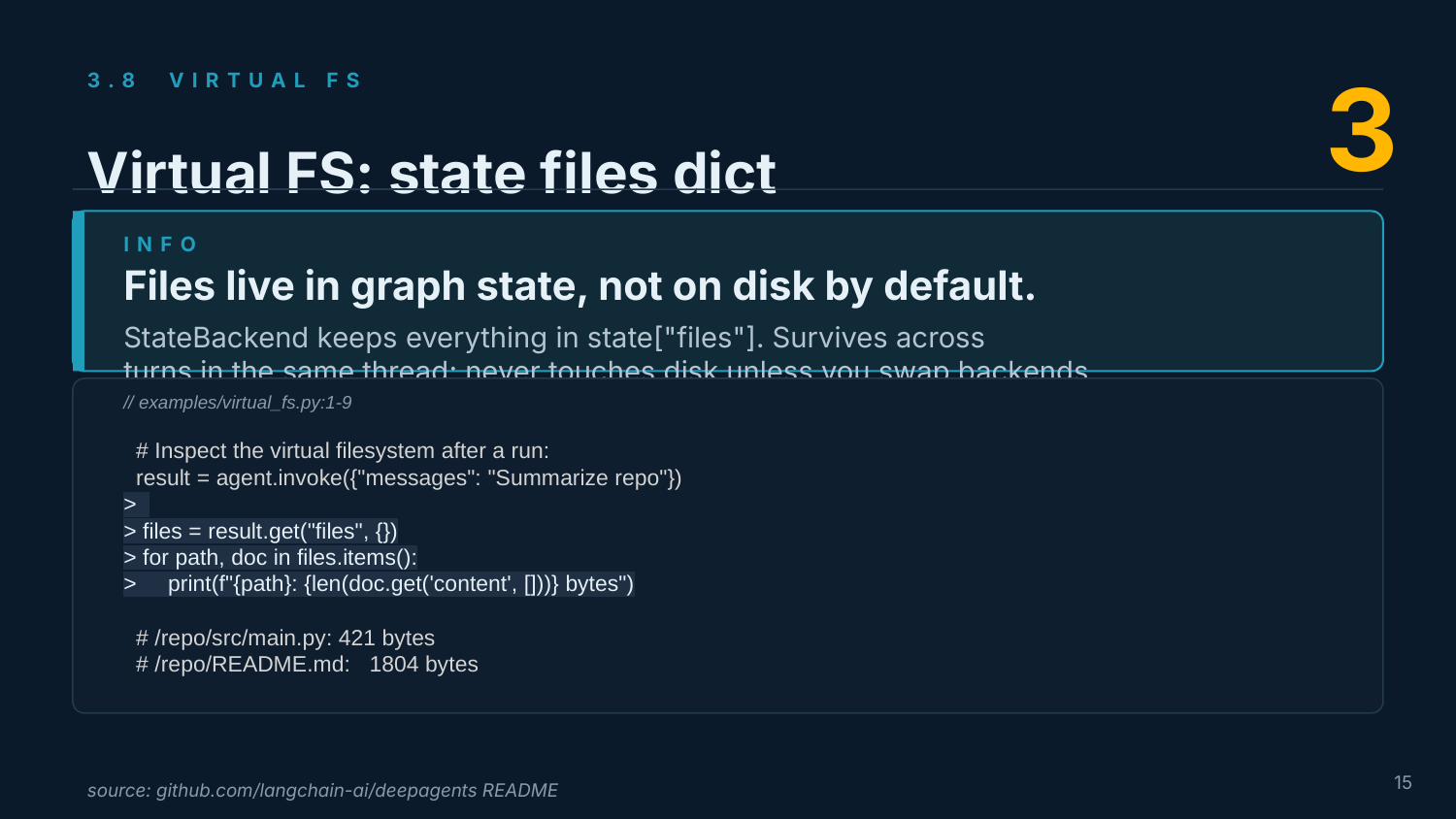

3
3.8  VIRTUAL FS
Virtual FS: state files dict

INFO
Files live in graph state, not on disk by default.
StateBackend keeps everything in state["files"]. Survives across
turns in the same thread; never touches disk unless you swap backends.

// examples/virtual_fs.py:1-9
  # Inspect the virtual filesystem after a run:
  result = agent.invoke({"messages": "Summarize repo"})
>
> files = result.get("files", {})
> for path, doc in files.items():
>     print(f"{path}: {len(doc.get('content', []))} bytes")

  # /repo/src/main.py: 421 bytes
  # /repo/README.md:   1804 bytes

15
source: github.com/langchain-ai/deepagents README